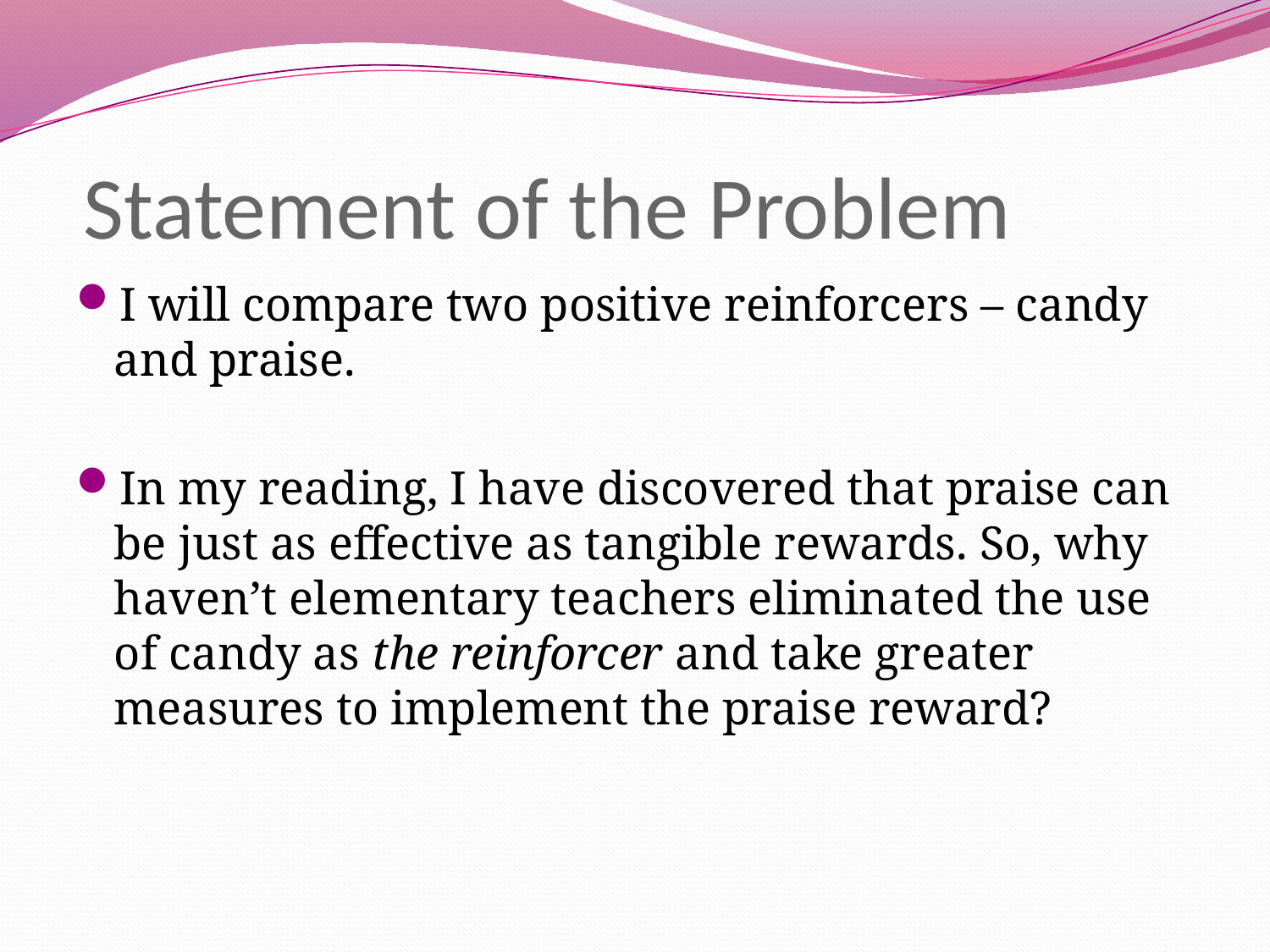

# Statement of the Problem
I will compare two positive reinforcers – candy and praise.

In my reading, I have discovered that praise can be just as effective as tangible rewards. So, why haven’t elementary teachers eliminated the use of candy as the reinforcer and take greater measures to implement the praise reward?